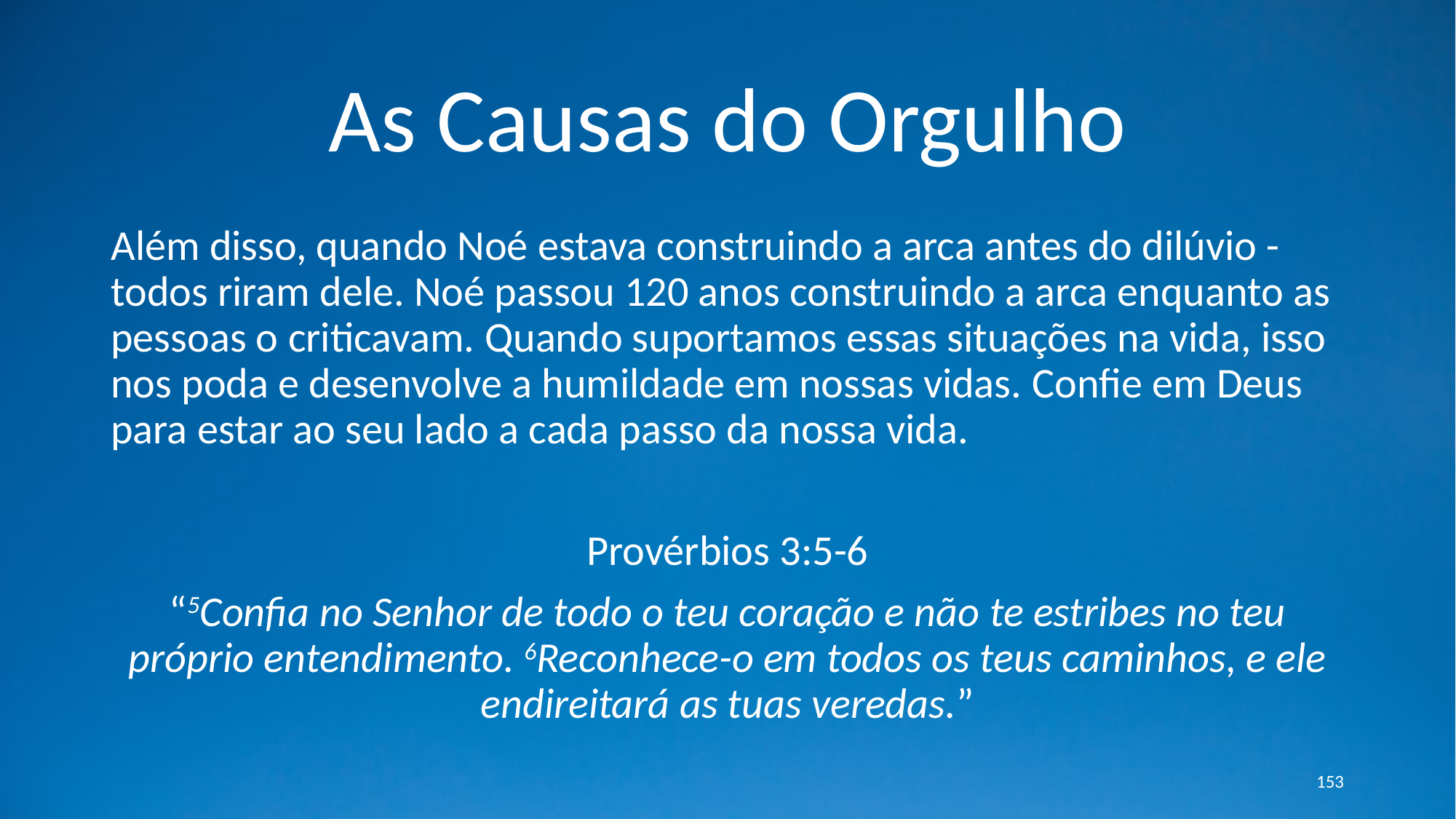

# As Causas do Orgulho
Além disso, quando Noé estava construindo a arca antes do dilúvio - todos riram dele. Noé passou 120 anos construindo a arca enquanto as pessoas o criticavam. Quando suportamos essas situações na vida, isso nos poda e desenvolve a humildade em nossas vidas. Confie em Deus para estar ao seu lado a cada passo da nossa vida.

Provérbios 3:5-6
“5Confia no Senhor de todo o teu coração e não te estribes no teu próprio entendimento. 6Reconhece-o em todos os teus caminhos, e ele endireitará as tuas veredas.”

153